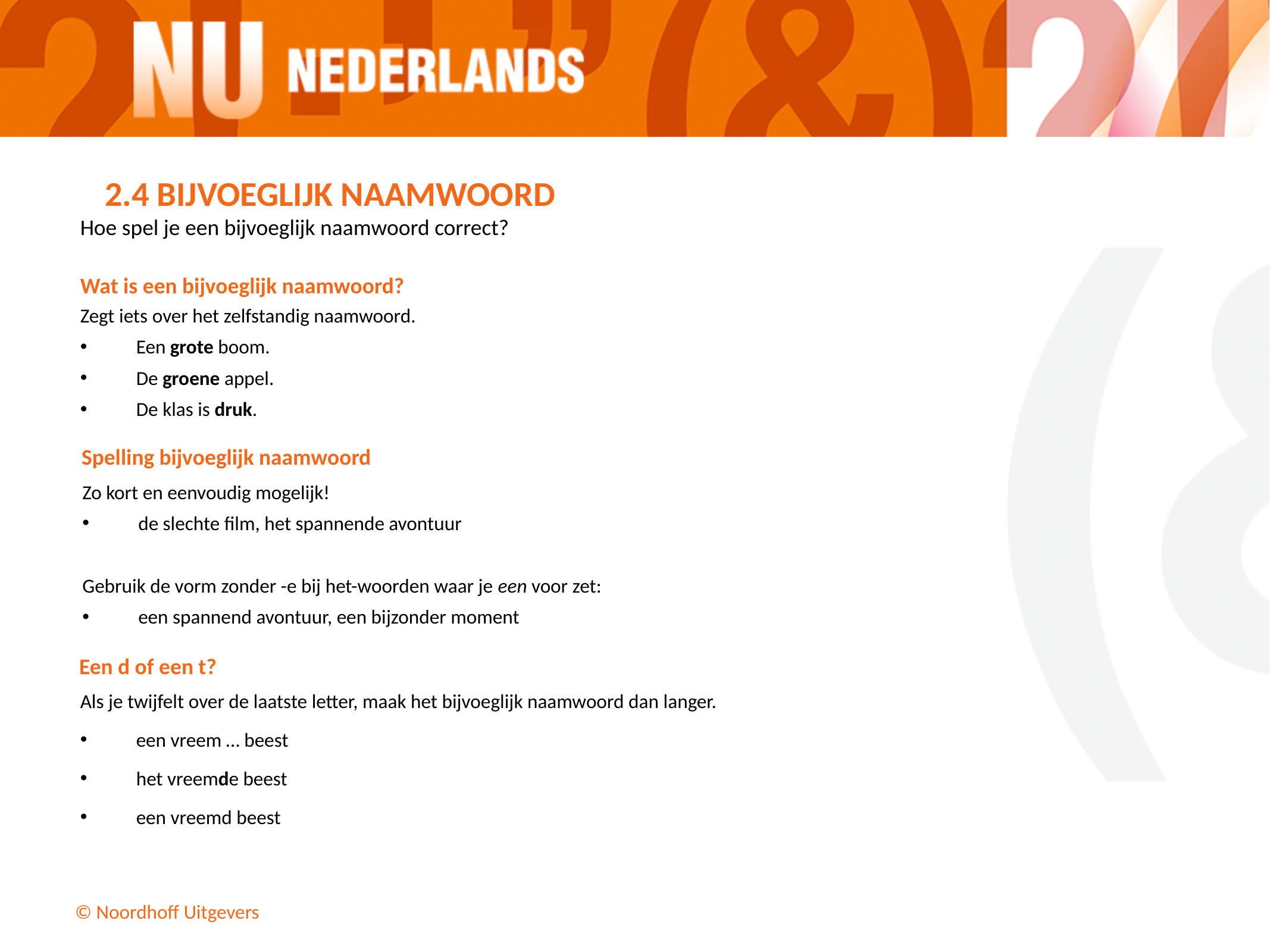

2.4 BIJVOEGLIJK NAAMWOORD
Hoe spel je een bijvoeglijk naamwoord correct?
Wat is een bijvoeglijk naamwoord?
Zegt iets over het zelfstandig naamwoord.
Een grote boom.
De groene appel.
De klas is druk.
Spelling bijvoeglijk naamwoord

Zo kort en eenvoudig mogelijk!
de slechte film, het spannende avontuur

Gebruik de vorm zonder -e bij het-woorden waar je een voor zet:
een spannend avontuur, een bijzonder moment
Een d of een t?

Als je twijfelt over de laatste letter, maak het bijvoeglijk naamwoord dan langer.
een vreem … beest
het vreemde beest
een vreemd beest